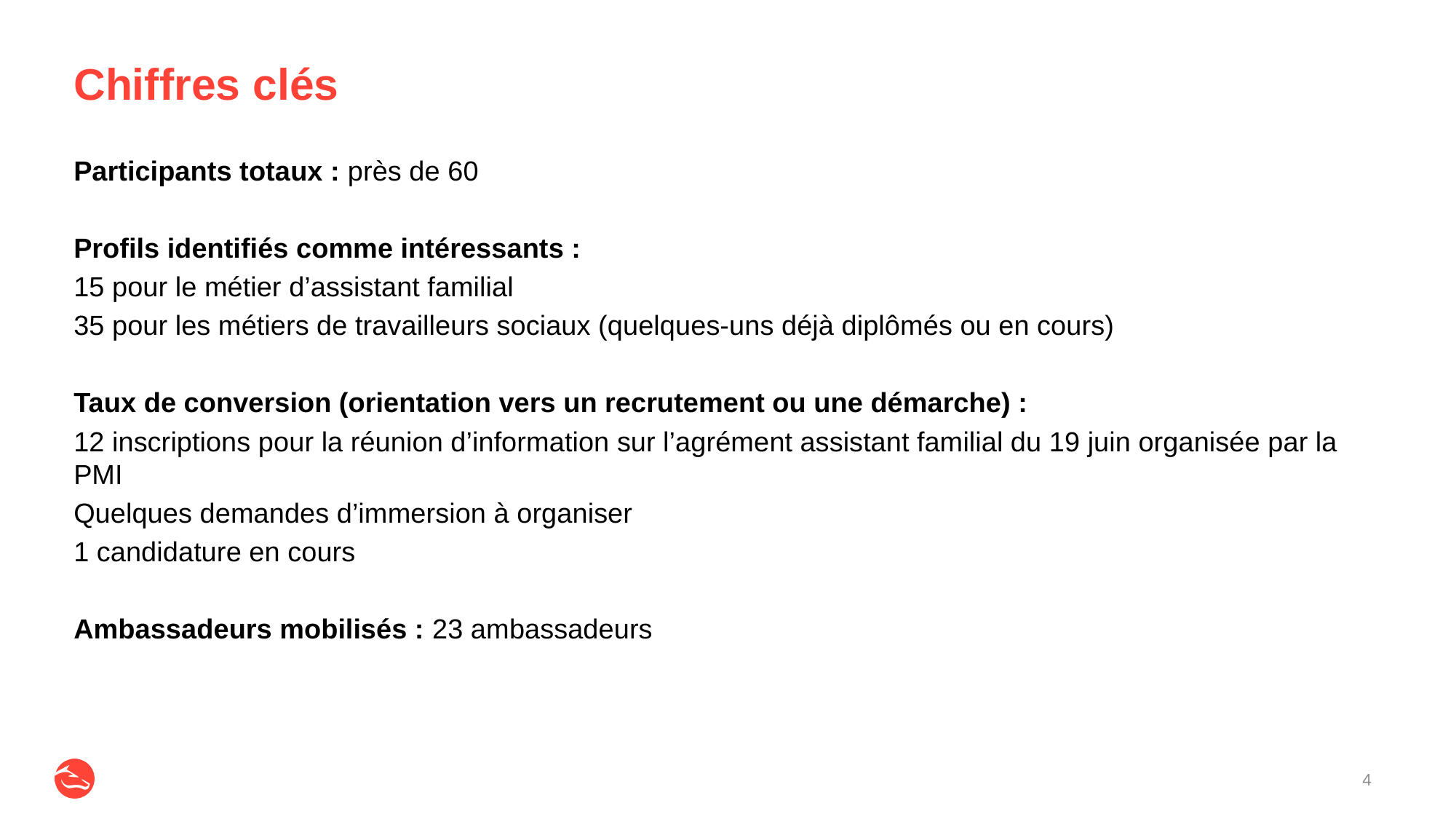

Chiffres clés

Participants totaux : près de 60

Profils identifiés comme intéressants :
15 pour le métier d’assistant familial
35 pour les métiers de travailleurs sociaux (quelques-uns déjà diplômés ou en cours)

Taux de conversion (orientation vers un recrutement ou une démarche) :
12 inscriptions pour la réunion d’information sur l’agrément assistant familial du 19 juin organisée par la PMI
Quelques demandes d’immersion à organiser
1 candidature en cours

Ambassadeurs mobilisés : 23 ambassadeurs

4